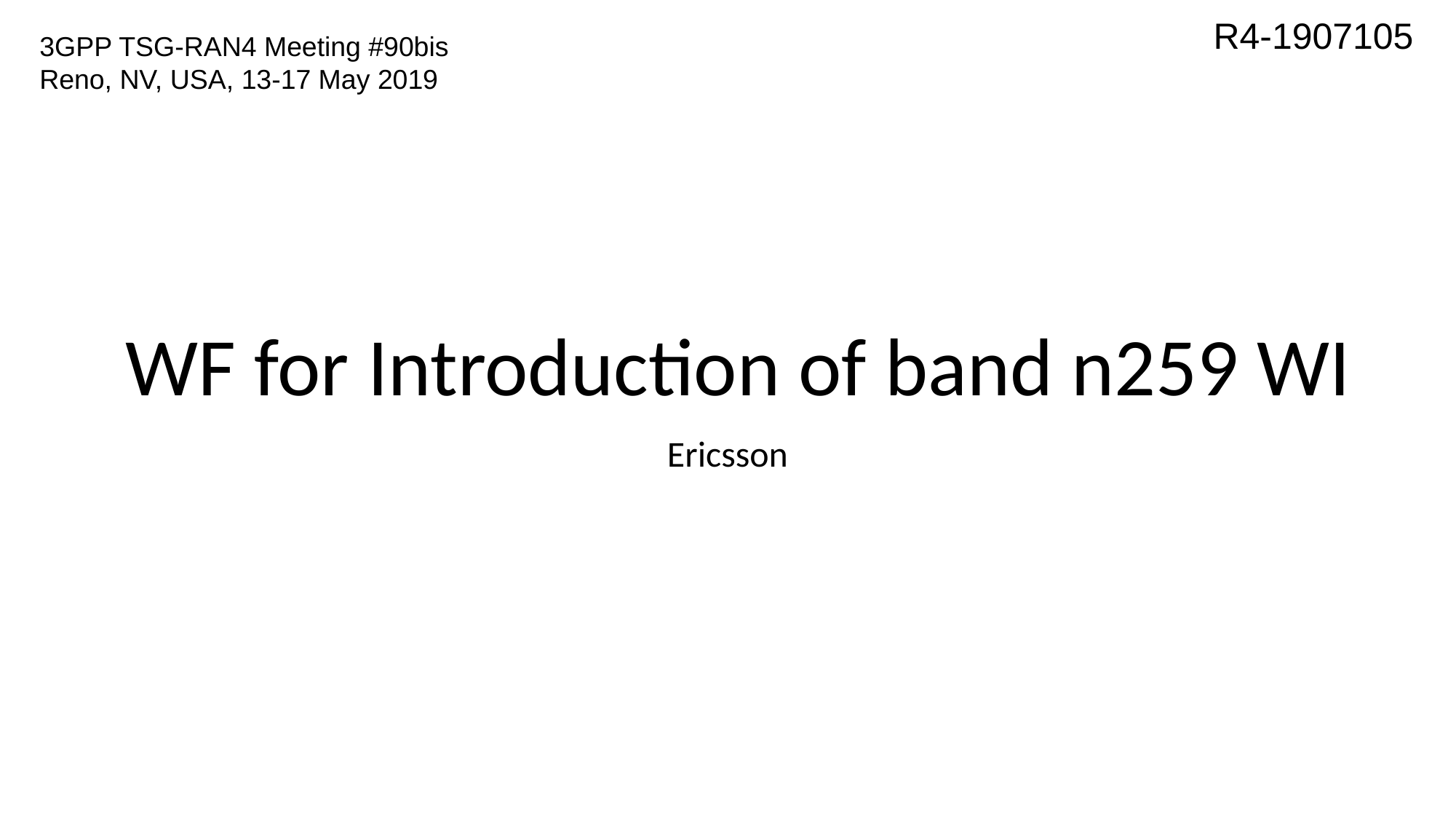

R4-1907105
3GPP TSG-RAN4 Meeting #90bis
Reno, NV, USA, 13-17 May 2019
# WF for Introduction of band n259 WI
Ericsson